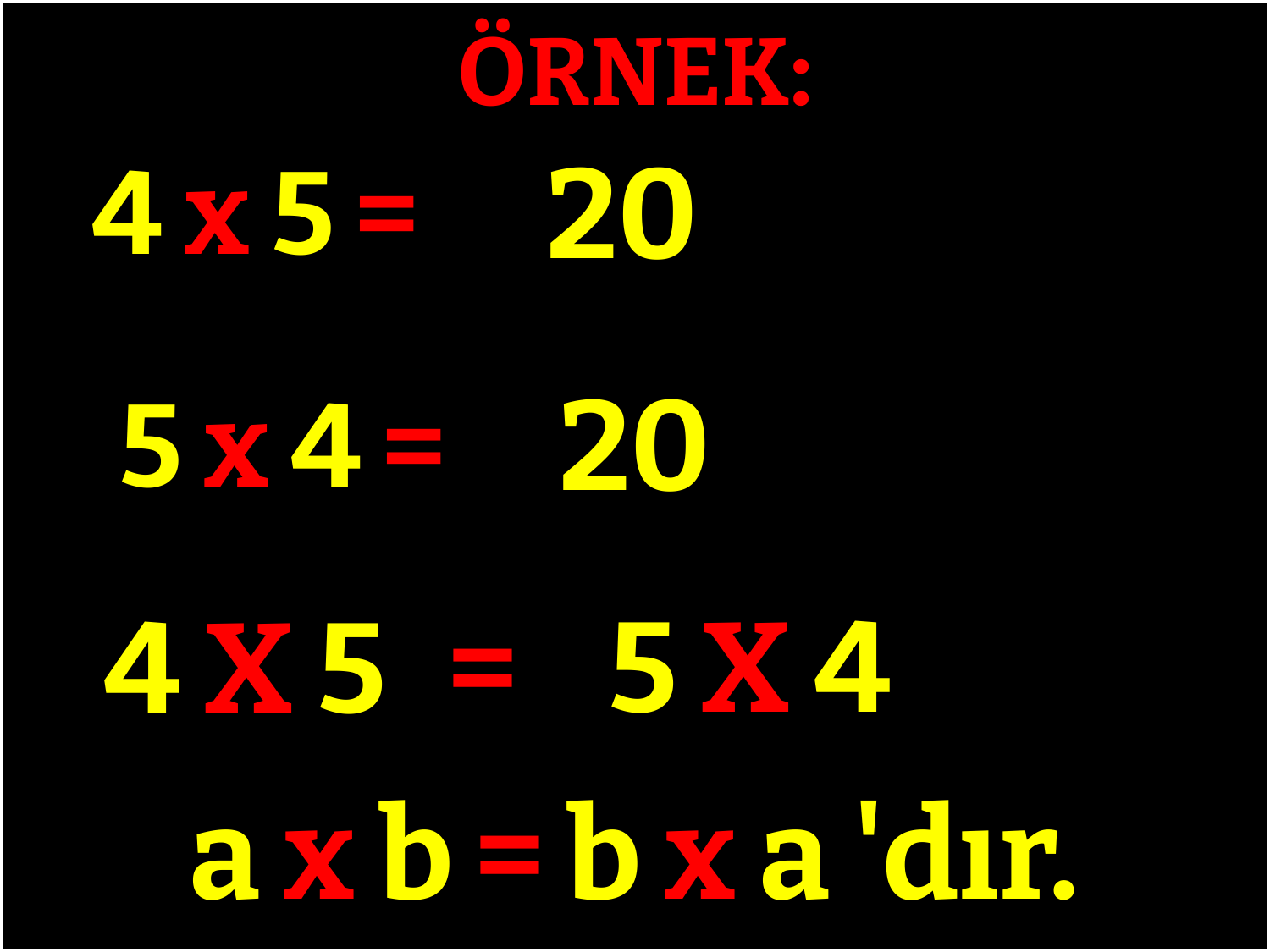

ÖRNEK:
20
4 x 5 =
#
20
5 x 4 =
=
5 X 4
4 X 5
a x b = b x a 'dır.